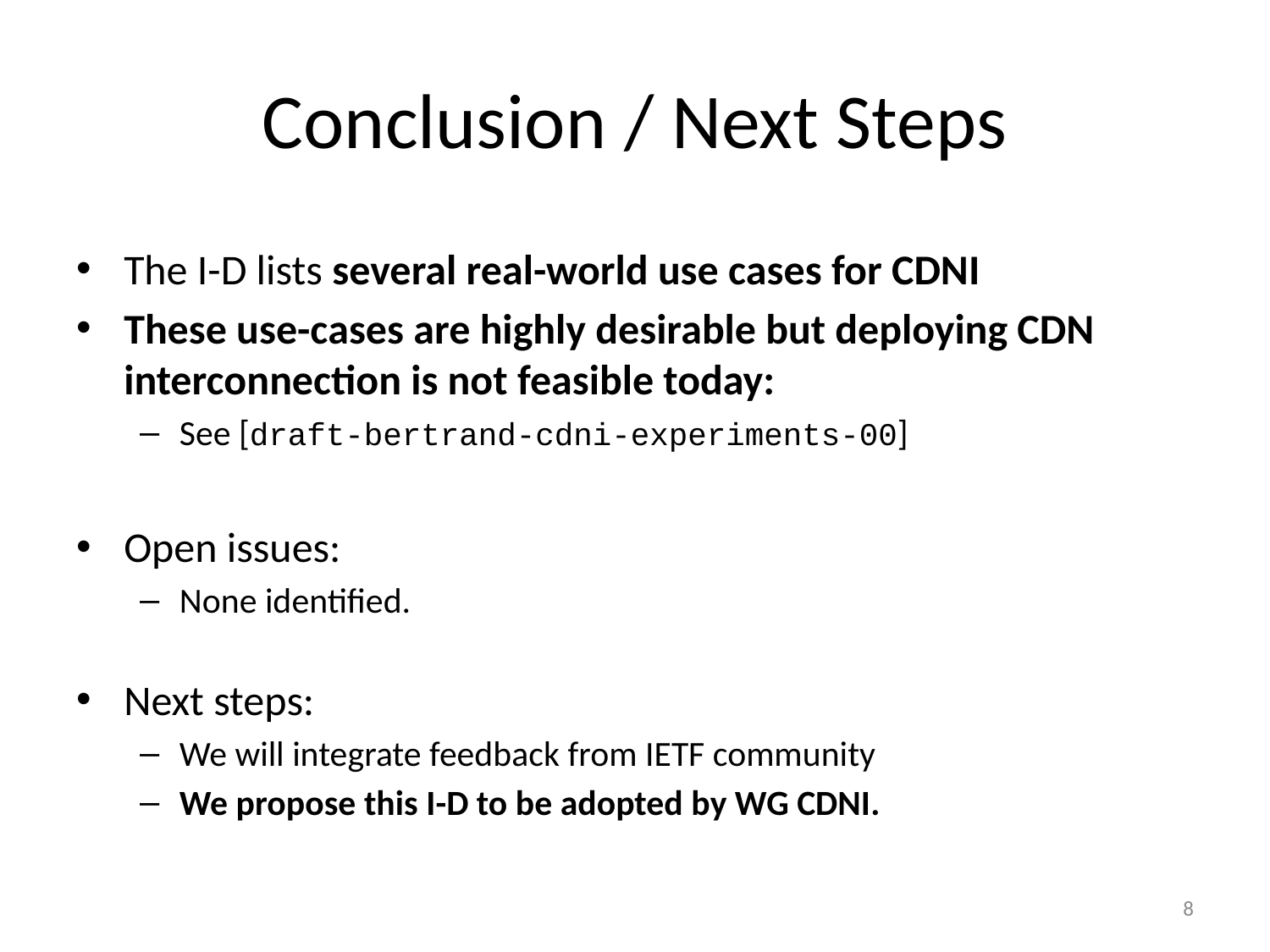

# Conclusion / Next Steps
The I-D lists several real-world use cases for CDNI
These use-cases are highly desirable but deploying CDN interconnection is not feasible today:
See [draft-bertrand-cdni-experiments-00]

Open issues:
None identified.

Next steps:
We will integrate feedback from IETF community
We propose this I-D to be adopted by WG CDNI.
8